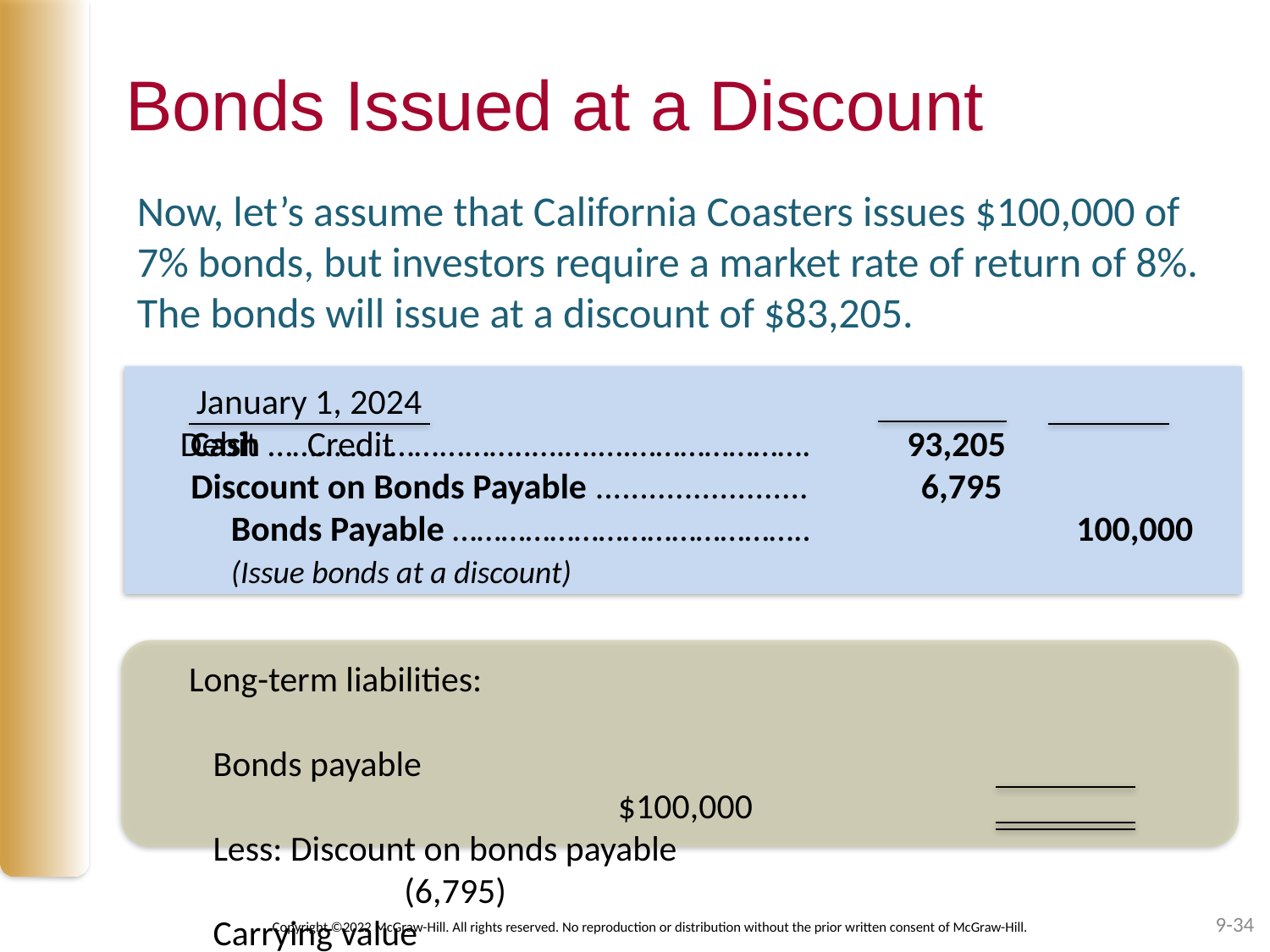

# Bonds Issued at a Discount
Now, let’s assume that California Coasters issues $100,000 of 7% bonds, but investors require a market rate of return of 8%. The bonds will issue at a discount of $83,205.

      January 1, 2024 					                       Debit	    Credit
Cash …………………...……..….….….………………….            93,205
Discount on Bonds Payable ........................              6,795
     Bonds Payable ……………………………………..                                 100,000
     (Issue bonds at a discount)

Long-term liabilities:
   Bonds payable     				    				      $100,000
   Less: Discount on bonds payable					           (6,795)
   Carrying value							                      $  93,205
9-34
Copyright ©2022 McGraw-Hill. All rights reserved. No reproduction or distribution without the prior written consent of McGraw-Hill.